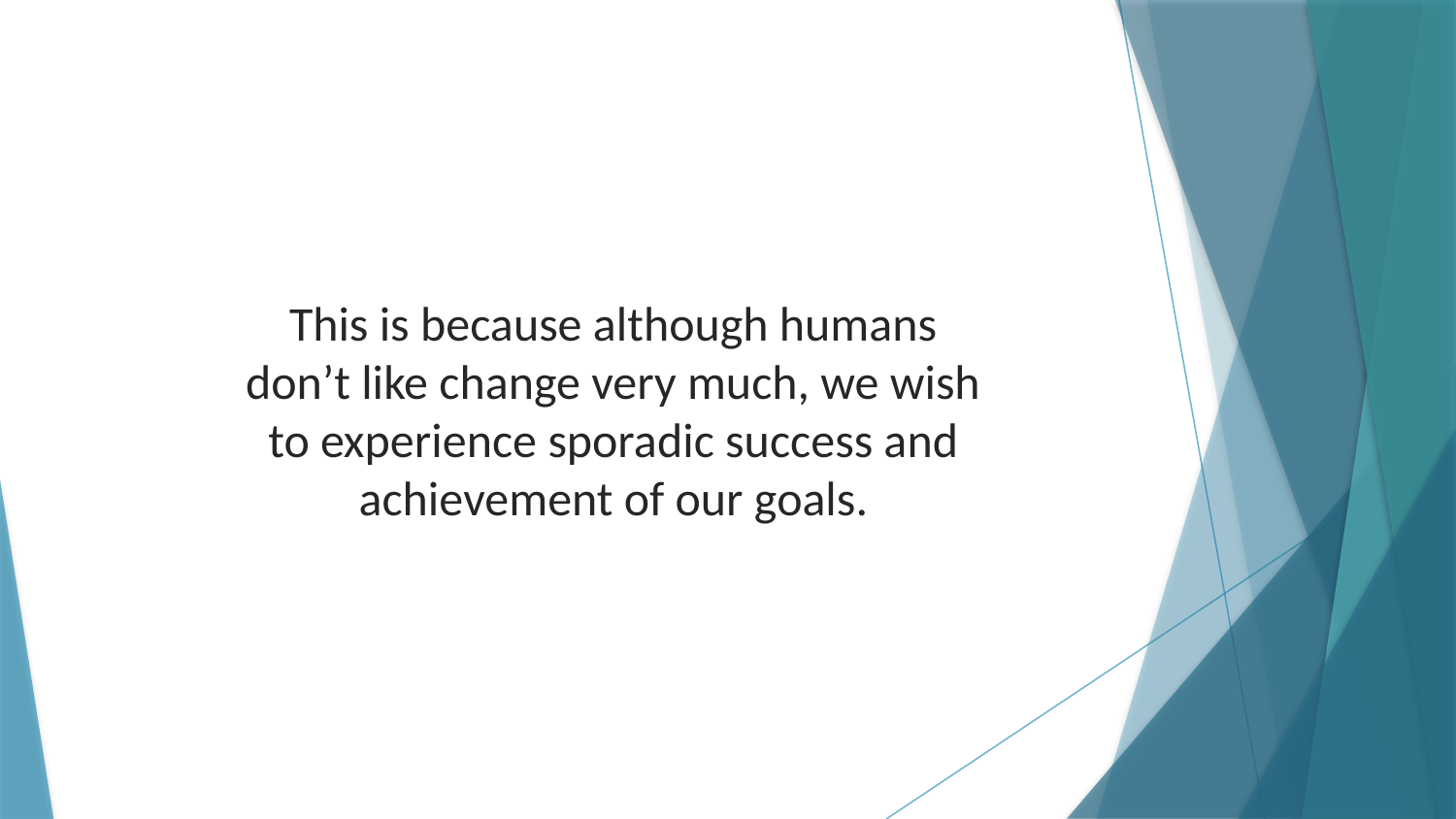

This is because although humans don’t like change very much, we wish to experience sporadic success and achievement of our goals.